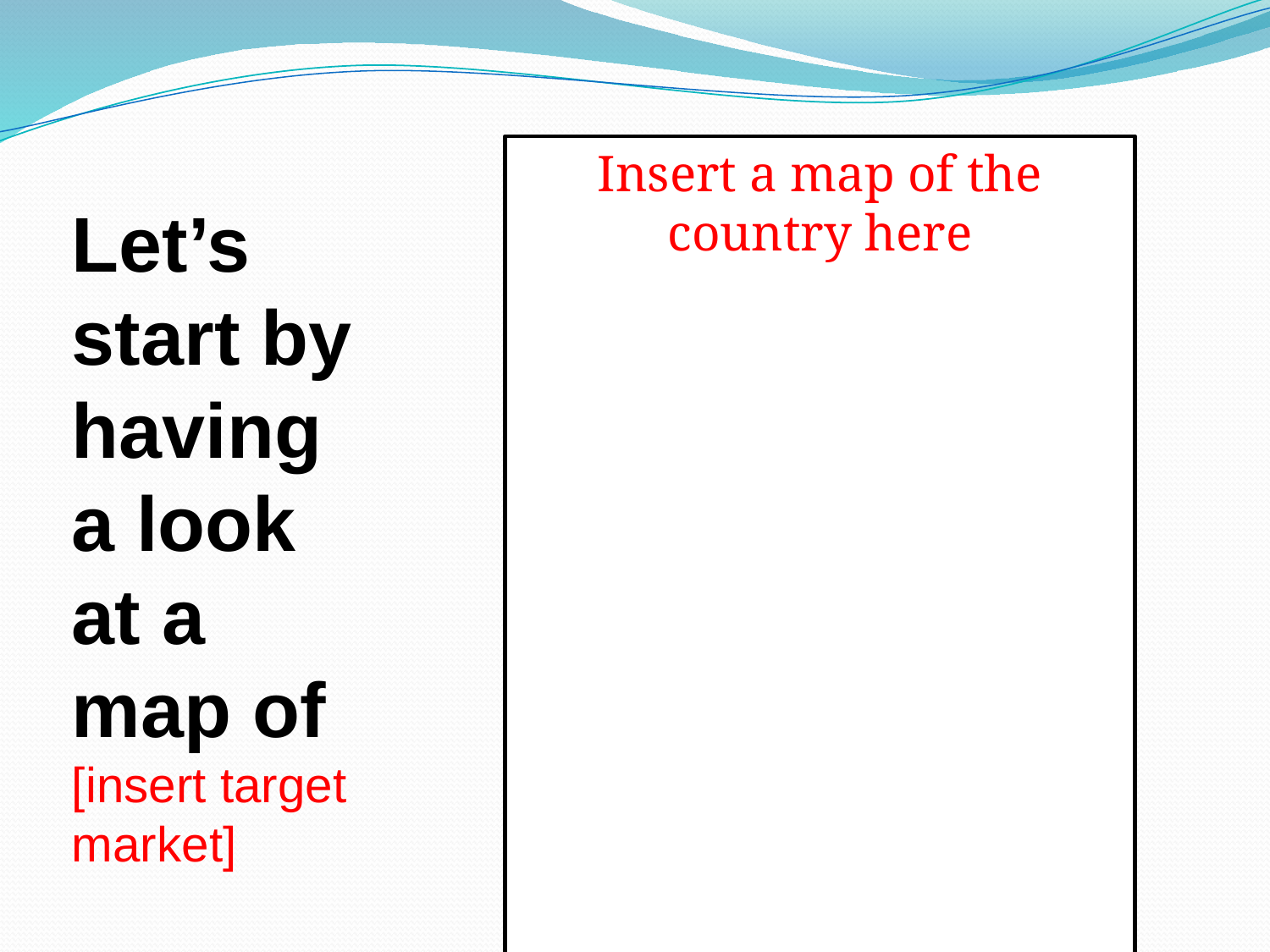

Insert a map of the country here

Let’s start by having a look at a map of [insert target market]